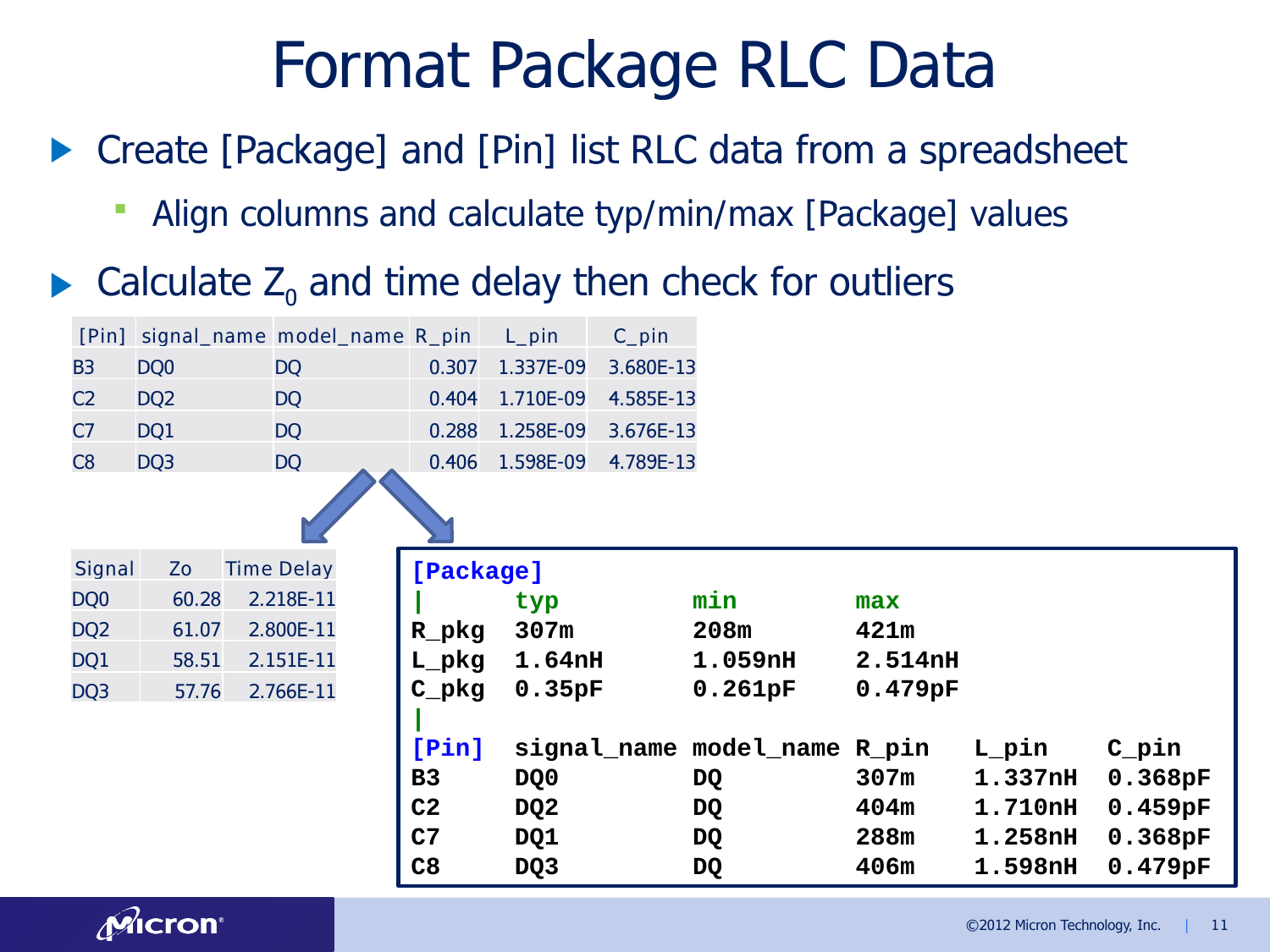

# Format Package RLC Data
Create [Package] and [Pin] list RLC data from a spreadsheet
Align columns and calculate typ/min/max [Package] values
Calculate Z0 and time delay then check for outliers
| [Pin] | signal\_name | model\_name | R\_pin | L\_pin | C\_pin |
| --- | --- | --- | --- | --- | --- |
| B3 | DQ0 | DQ | 0.307 | 1.337E-09 | 3.680E-13 |
| C2 | DQ2 | DQ | 0.404 | 1.710E-09 | 4.585E-13 |
| C7 | DQ1 | DQ | 0.288 | 1.258E-09 | 3.676E-13 |
| C8 | DQ3 | DQ | 0.406 | 1.598E-09 | 4.789E-13 |

[Package]
|      typ         min        max
R_pkg  307m        208m       421m
L_pkg  1.64nH      1.059nH    2.514nH
C_pkg  0.35pF      0.261pF    0.479pF
|
[Pin]  signal_name model_name R_pin   L_pin    C_pin
B3     DQ0         DQ         307m    1.337nH  0.368pF
C2     DQ2         DQ         404m    1.710nH  0.459pF
C7     DQ1         DQ         288m    1.258nH  0.368pF
C8     DQ3         DQ         406m    1.598nH  0.479pF
| Signal | Zo | Time Delay |
| --- | --- | --- |
| DQ0 | 60.28 | 2.218E-11 |
| DQ2 | 61.07 | 2.800E-11 |
| DQ1 | 58.51 | 2.151E-11 |
| DQ3 | 57.76 | 2.766E-11 |